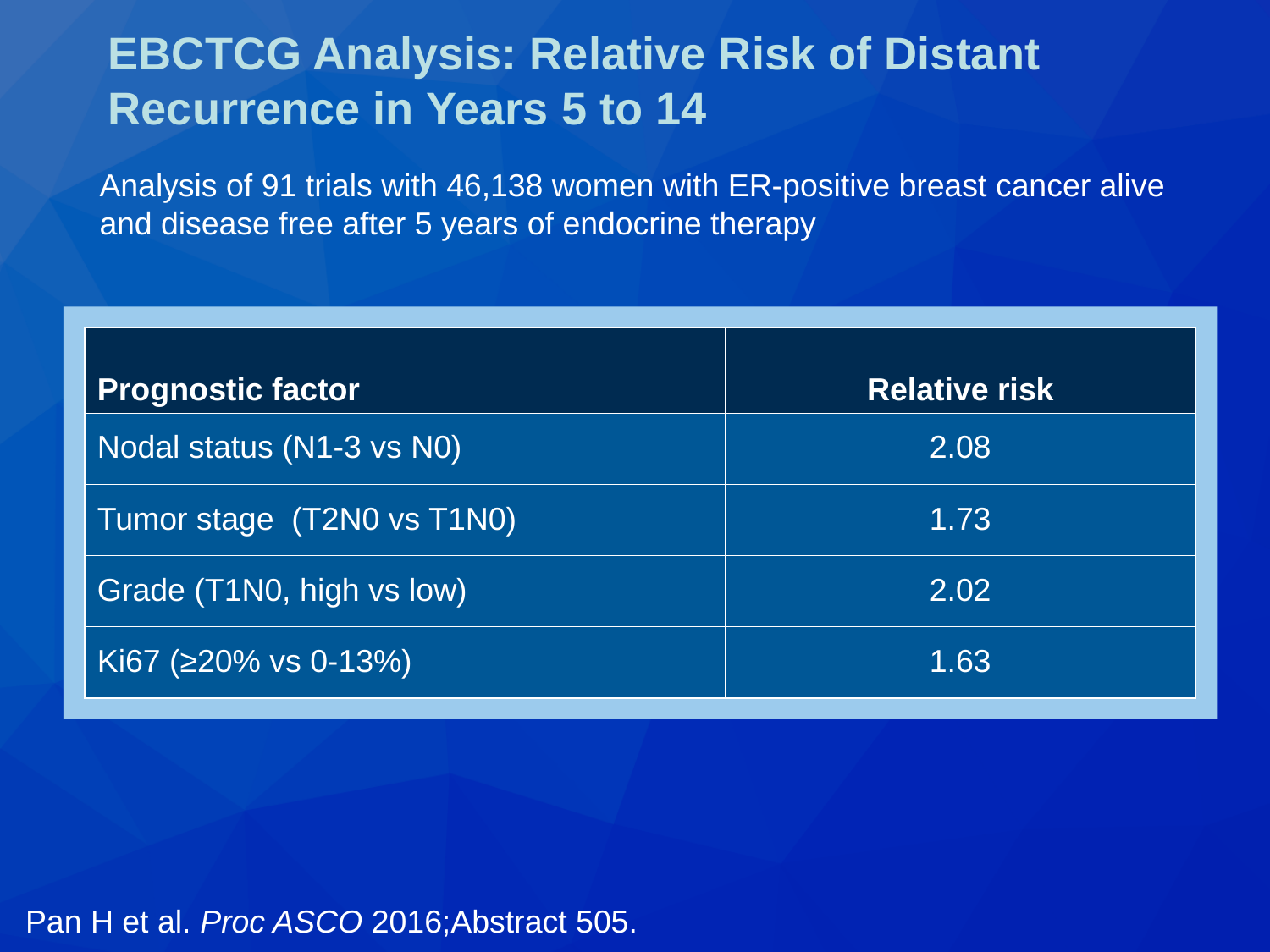

# EBCTCG Analysis: Relative Risk of Distant Recurrence in Years 5 to 14
Analysis of 91 trials with 46,138 women with ER-positive breast cancer alive and disease free after 5 years of endocrine therapy

| Prognostic factor | Relative risk |
| --- | --- |
| Nodal status (N1-3 vs N0) | 2.08 |
| Tumor stage (T2N0 vs T1N0) | 1.73 |
| Grade (T1N0, high vs low) | 2.02 |
| Ki67 (≥20% vs 0-13%) | 1.63 |
Pan H et al. Proc ASCO 2016;Abstract 505.